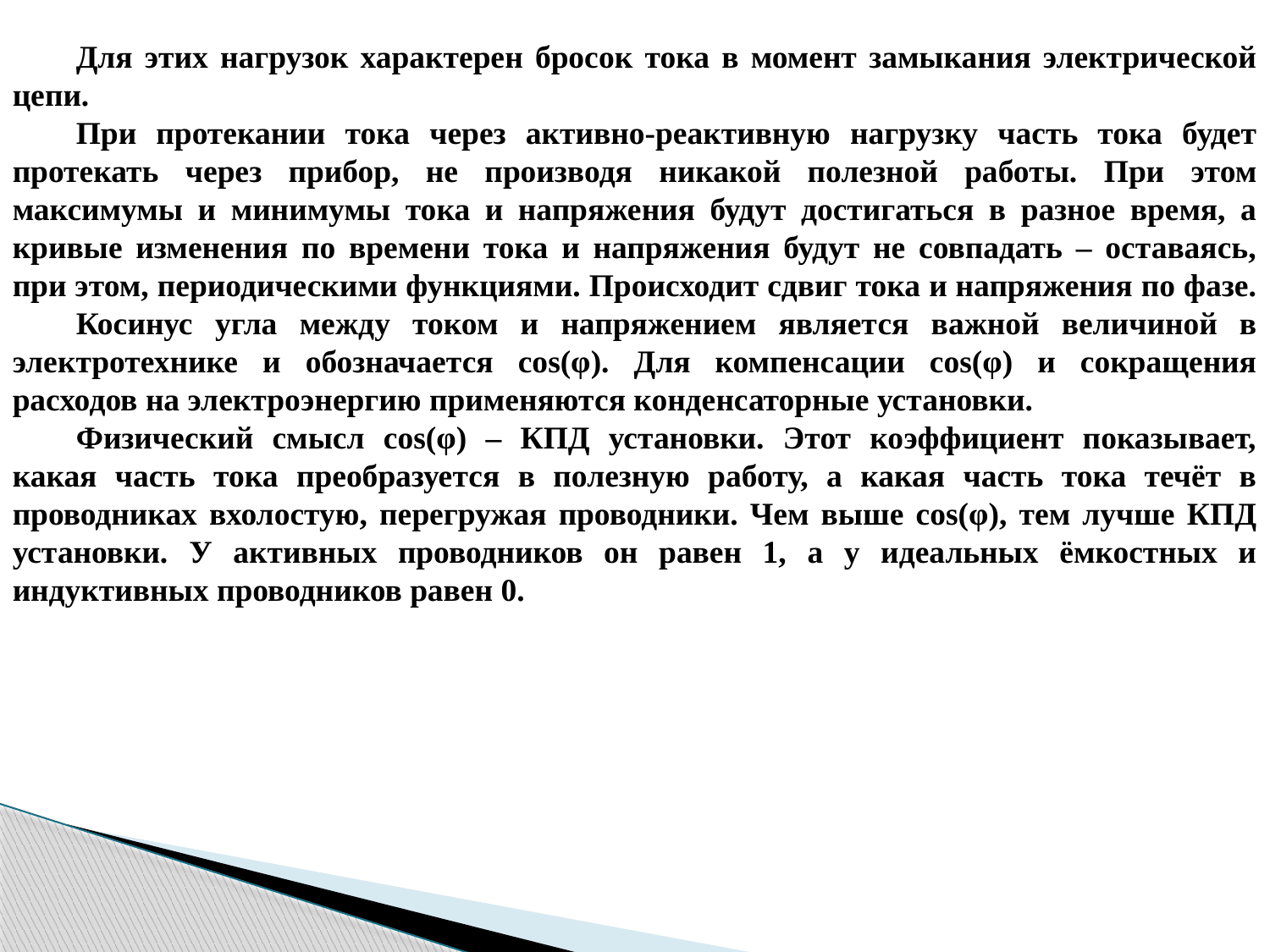

Для этих нагрузок характерен бросок тока в момент замыкания электрической цепи.
При протекании тока через активно-реактивную нагрузку часть тока будет протекать через прибор, не производя никакой полезной работы. При этом максимумы и минимумы тока и напряжения будут достигаться в разное время, а кривые изменения по времени тока и напряжения будут не совпадать – оставаясь, при этом, периодическими функциями. Происходит сдвиг тока и напряжения по фазе.
Косинус угла между током и напряжением является важной величиной в электротехнике и обозначается cos(φ). Для компенсации cos(φ) и сокращения расходов на электроэнергию применяются конденсаторные установки.
Физический смысл cos(φ) – КПД установки. Этот коэффициент показывает, какая часть тока преобразуется в полезную работу, а какая часть тока течёт в проводниках вхолостую, перегружая проводники. Чем выше cos(φ), тем лучше КПД установки. У активных проводников он равен 1, а у идеальных ёмкостных и индуктивных проводников равен 0.